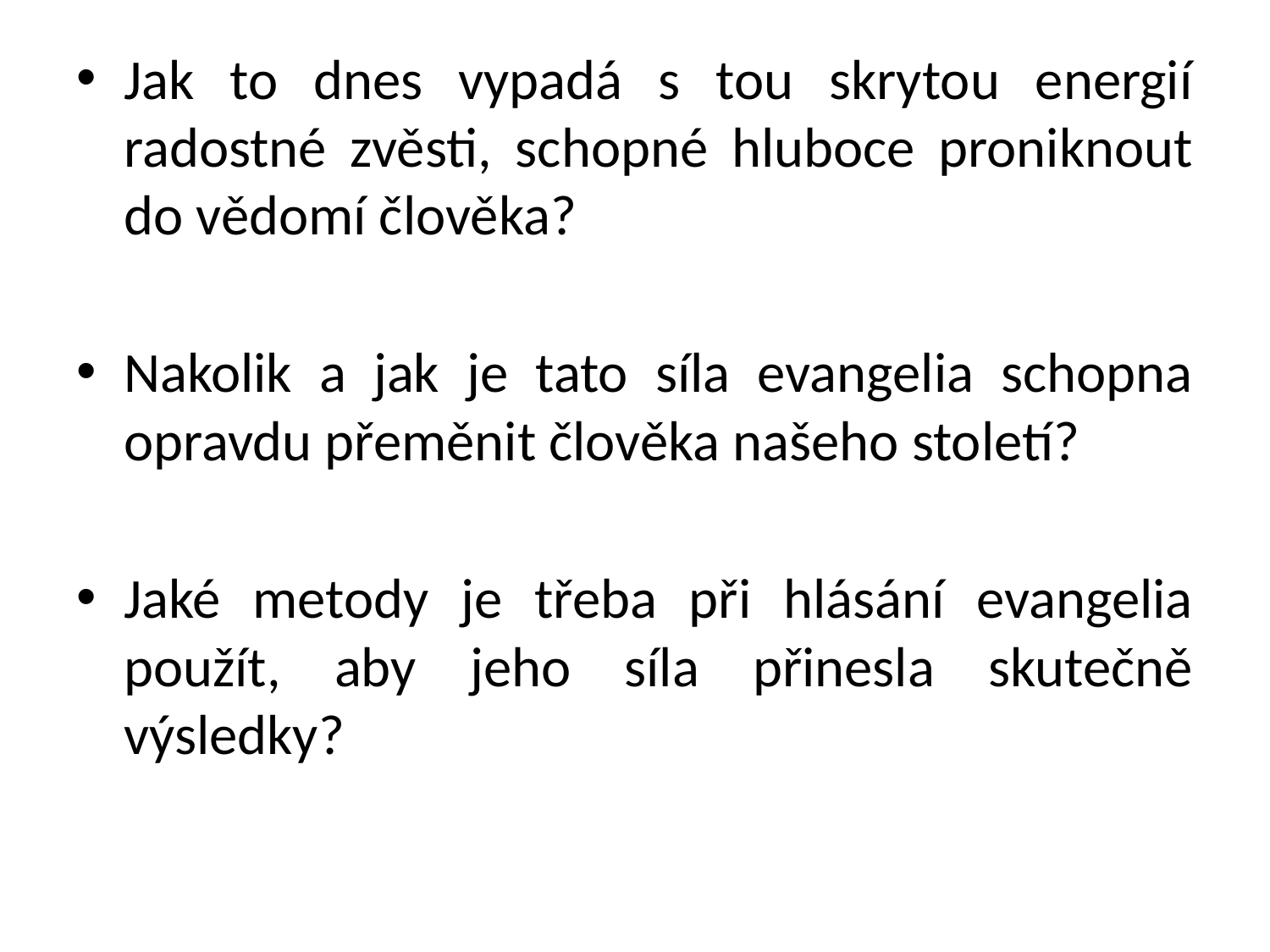

Jak to dnes vypadá s tou skrytou energií radostné zvěsti, schopné hluboce proniknout do vědomí člověka?

Nakolik a jak je tato síla evangelia schopna opravdu přeměnit člověka našeho století?

Jaké metody je třeba při hlásání evangelia použít, aby jeho síla přinesla skutečně výsledky?
#